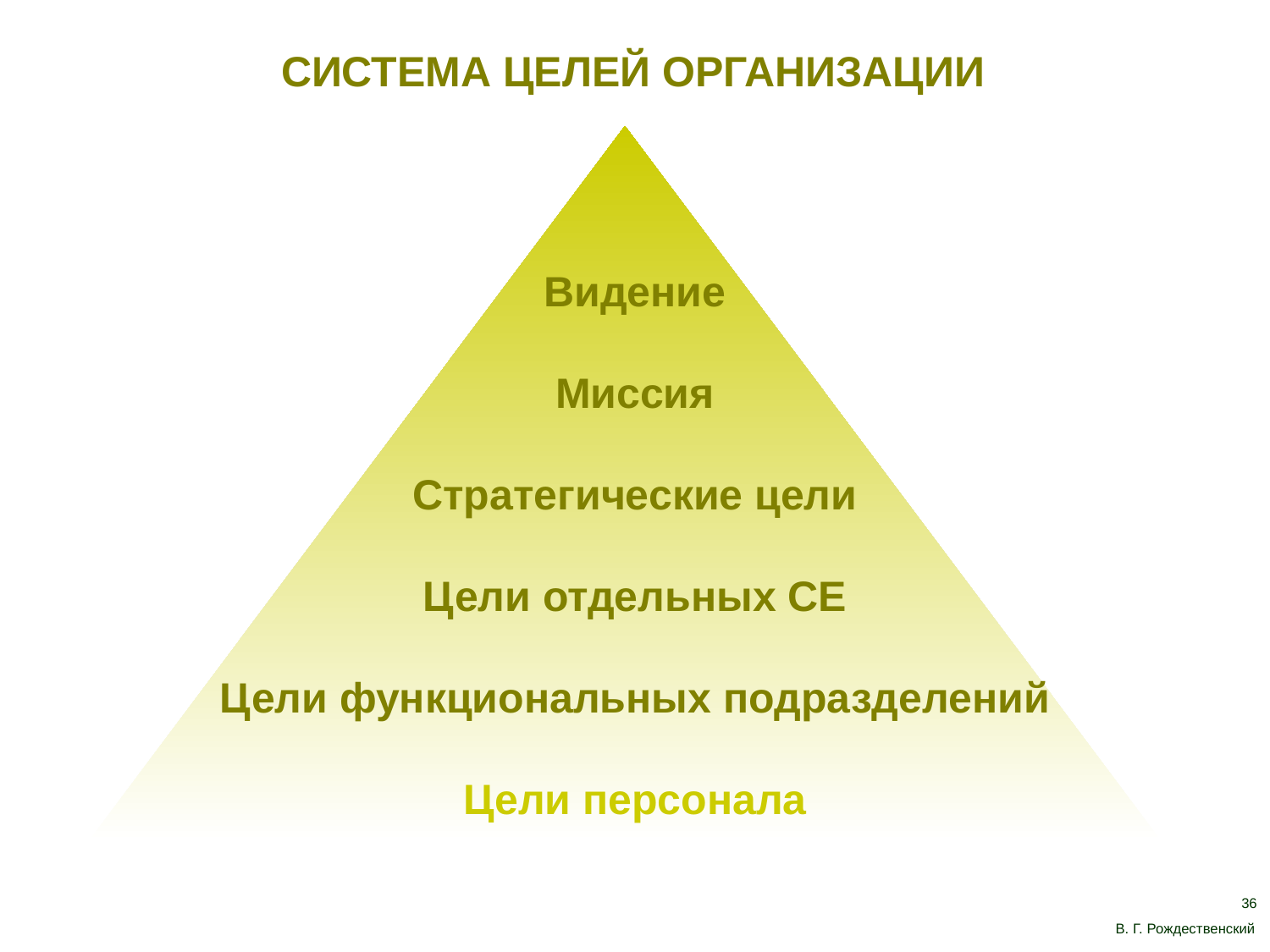

СИСТЕМА ЦЕЛЕЙ ОРГАНИЗАЦИИ

Видение

Миссия

Стратегические цели

Цели отдельных СЕ

Цели функциональных подразделений

Цели персонала
36
В. Г. Рождественский